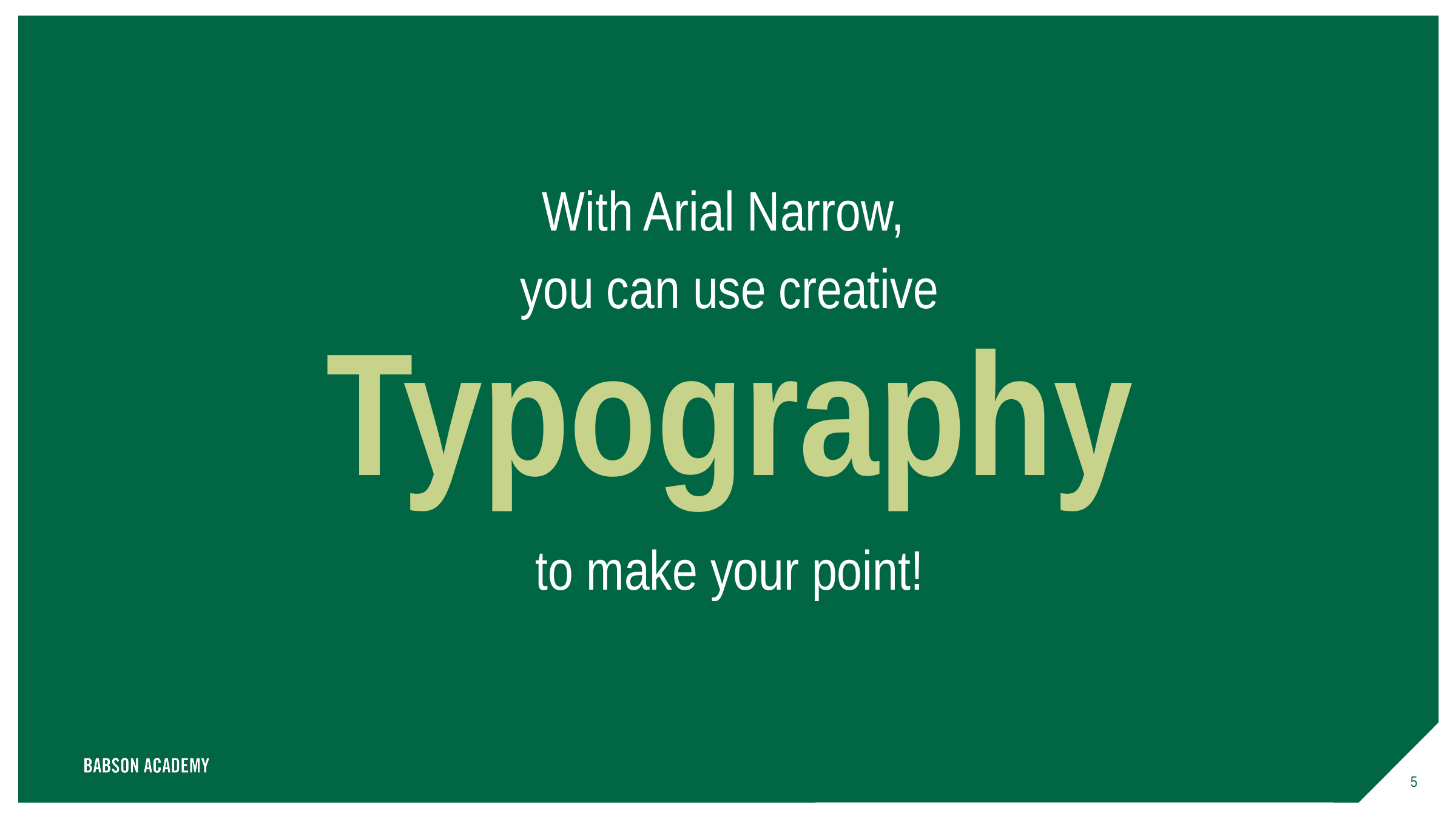

With Arial Narrow,
you can use creative
Typography
to make your point!
5